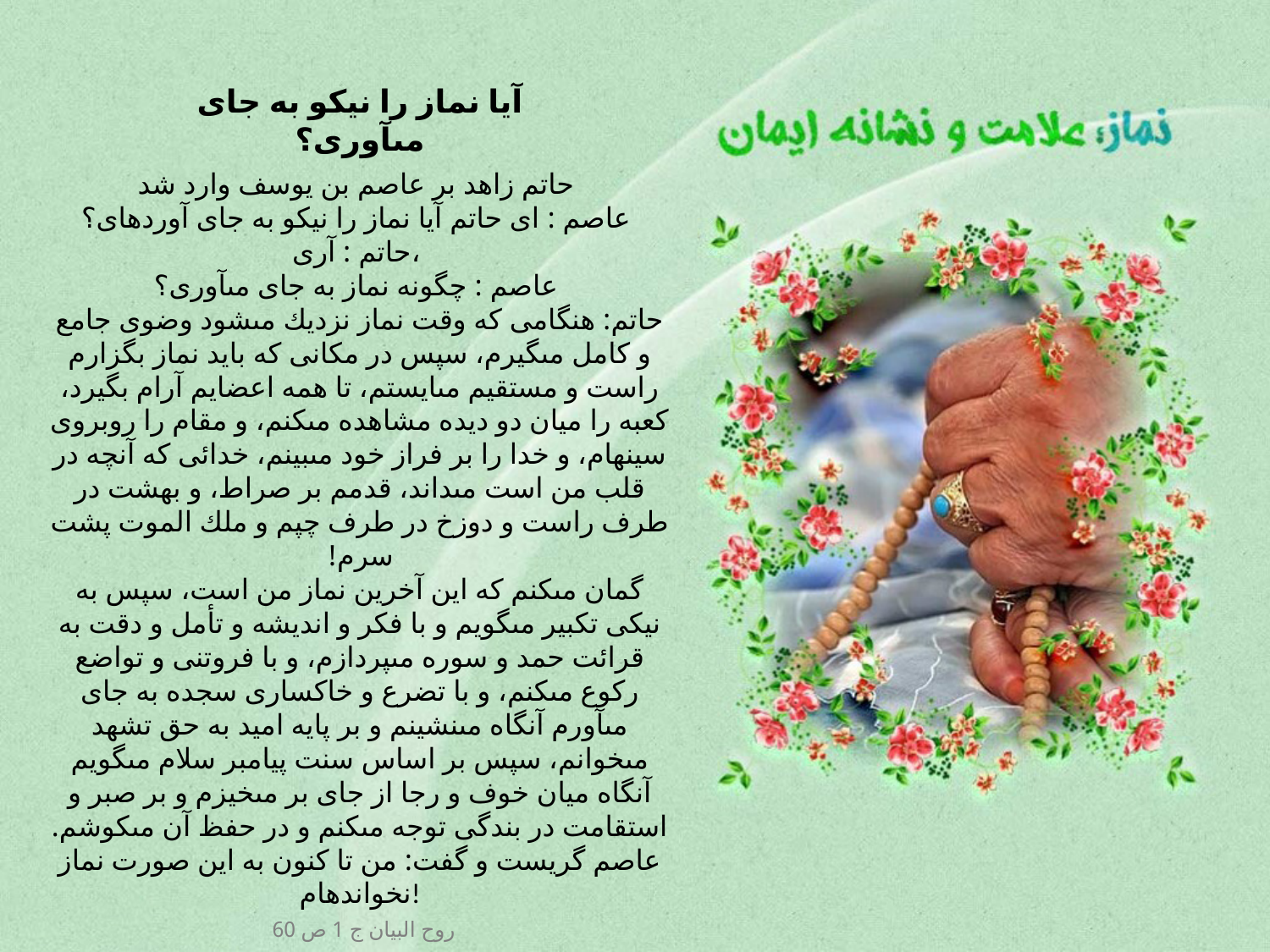

آيا نماز را نيكو به جاى مى‏آورى؟
حاتم زاهد بر عاصم بن يوسف وارد شد
عاصم : اى حاتم آيا نماز را نيكو به جاى آورده‏اى؟
حاتم : آرى،
عاصم : چگونه نماز به جاى مى‏آورى؟
حاتم: هنگامى كه وقت نماز نزديك مى‏شود وضوى جامع و كامل مى‏گيرم، سپس در مكانى كه بايد نماز بگزارم راست و مستقيم مى‏ايستم، تا همه اعضايم آرام بگيرد، كعبه را ميان دو ديده مشاهده مى‏كنم، و مقام را روبروى سينه‏ام، و خدا را بر فراز خود مى‏بينم، خدائى كه آنچه در قلب من است مى‏داند، قدمم بر صراط، و بهشت در طرف راست و دوزخ در طرف چپم و ملك الموت پشت سرم!
گمان مى‏كنم كه اين آخرين نماز من است، سپس به نيكى تكبير مى‏گويم و با فكر و انديشه و تأمل و دقت به قرائت حمد و سوره مى‏پردازم، و با فروتنى و تواضع ركوع مى‏كنم، و با تضرع و خاكسارى سجده به جاى مى‏آورم آنگاه مى‏نشينم و بر پايه اميد به حق تشهد مى‏خوانم، سپس بر اساس سنت پيامبر سلام مى‏گويم آنگاه ميان خوف و رجا از جاى بر مى‏خيزم و بر صبر و استقامت در بندگى توجه مى‏كنم و در حفظ آن مى‏كوشم.
عاصم گريست و گفت: من تا كنون به اين صورت نماز نخوانده‏ام!
 روح البيان ج 1 ص 60